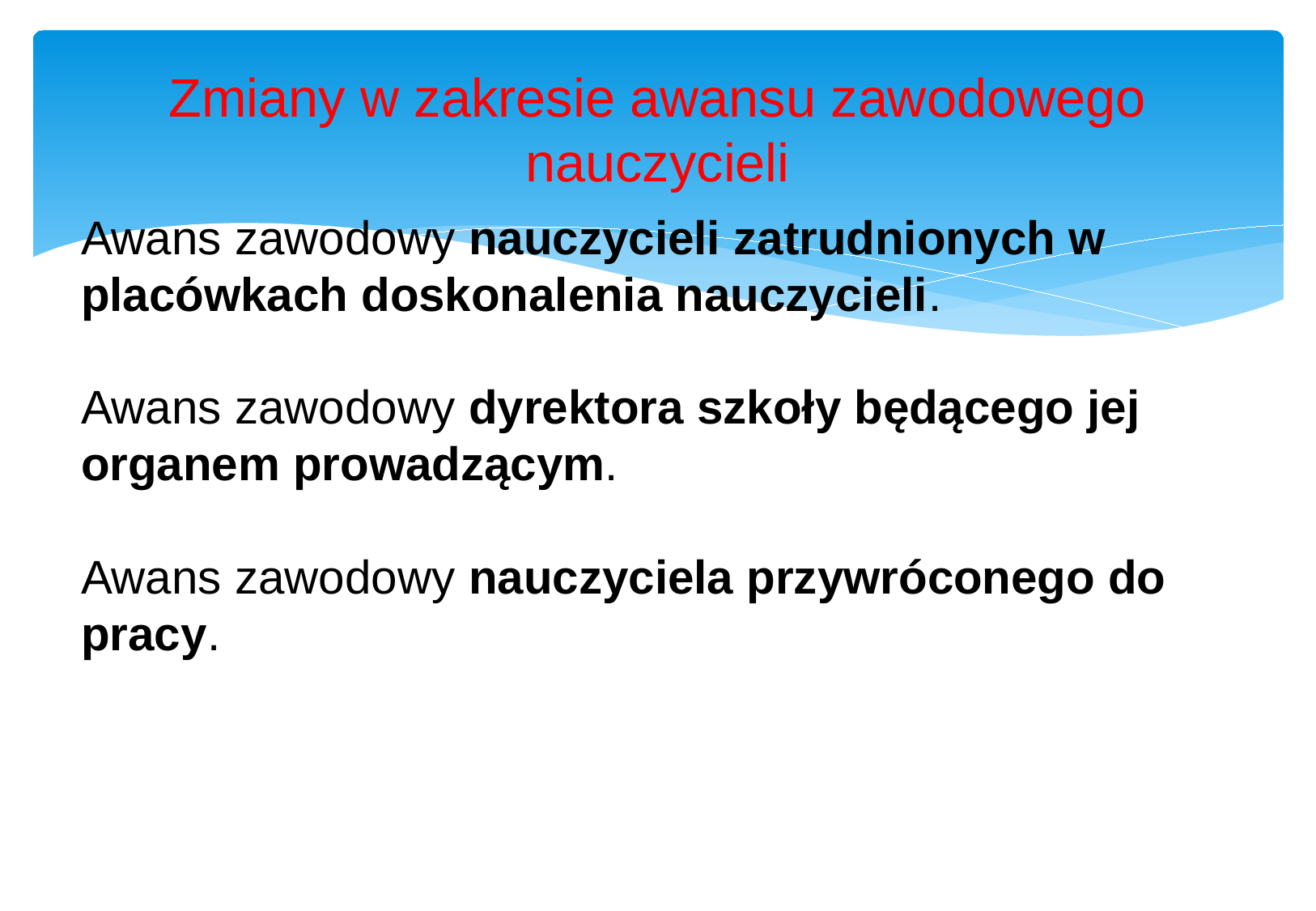

# Zmiany w zakresie awansu zawodowego nauczycieli

Awans zawodowy nauczycieli zatrudnionych w placówkach doskonalenia nauczycieli.

Awans zawodowy dyrektora szkoły będącego jej organem prowadzącym.

Awans zawodowy nauczyciela przywróconego do pracy.